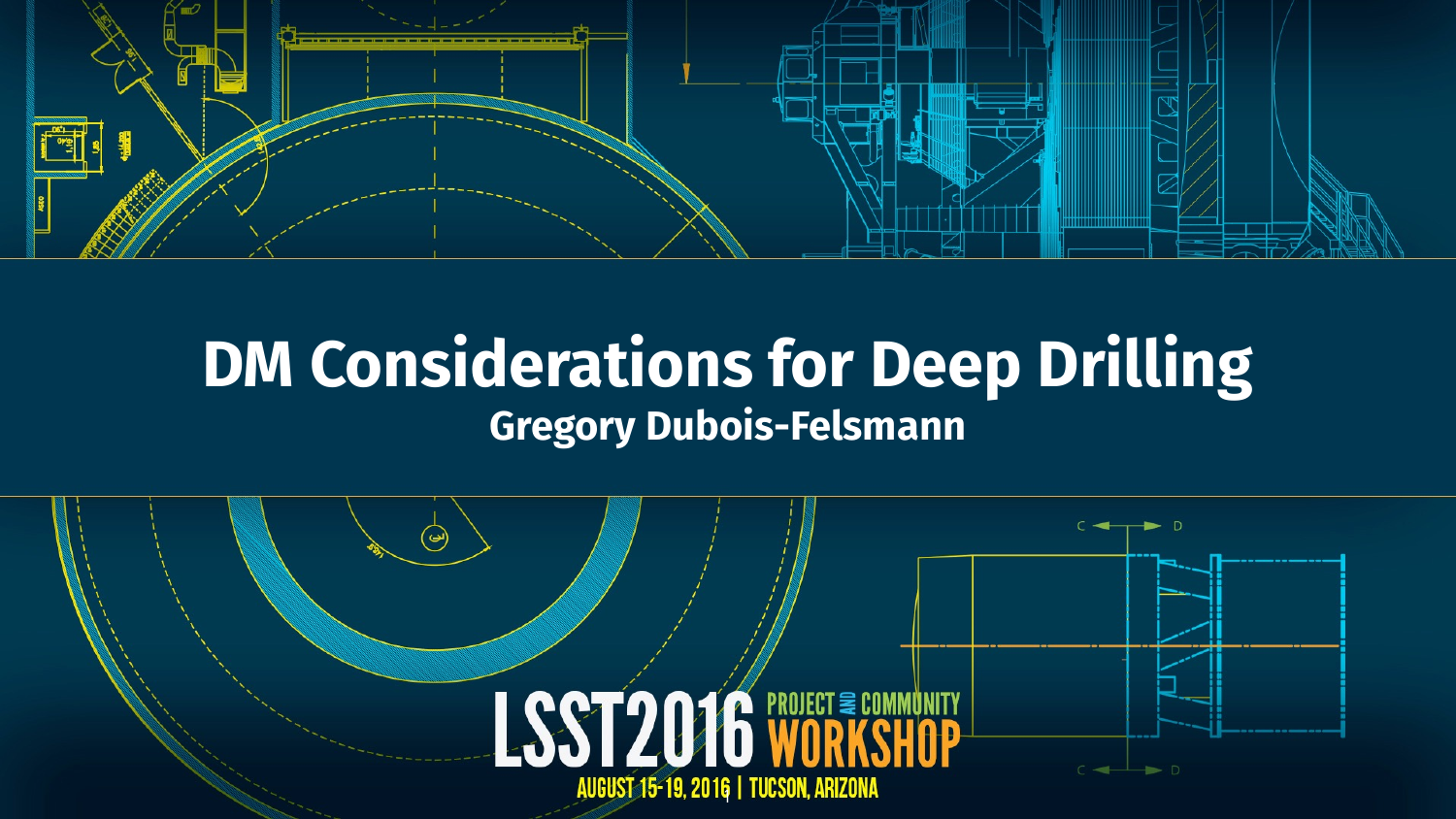

# DM Considerations for Deep Drilling Gregory Dubois-Felsmann
1